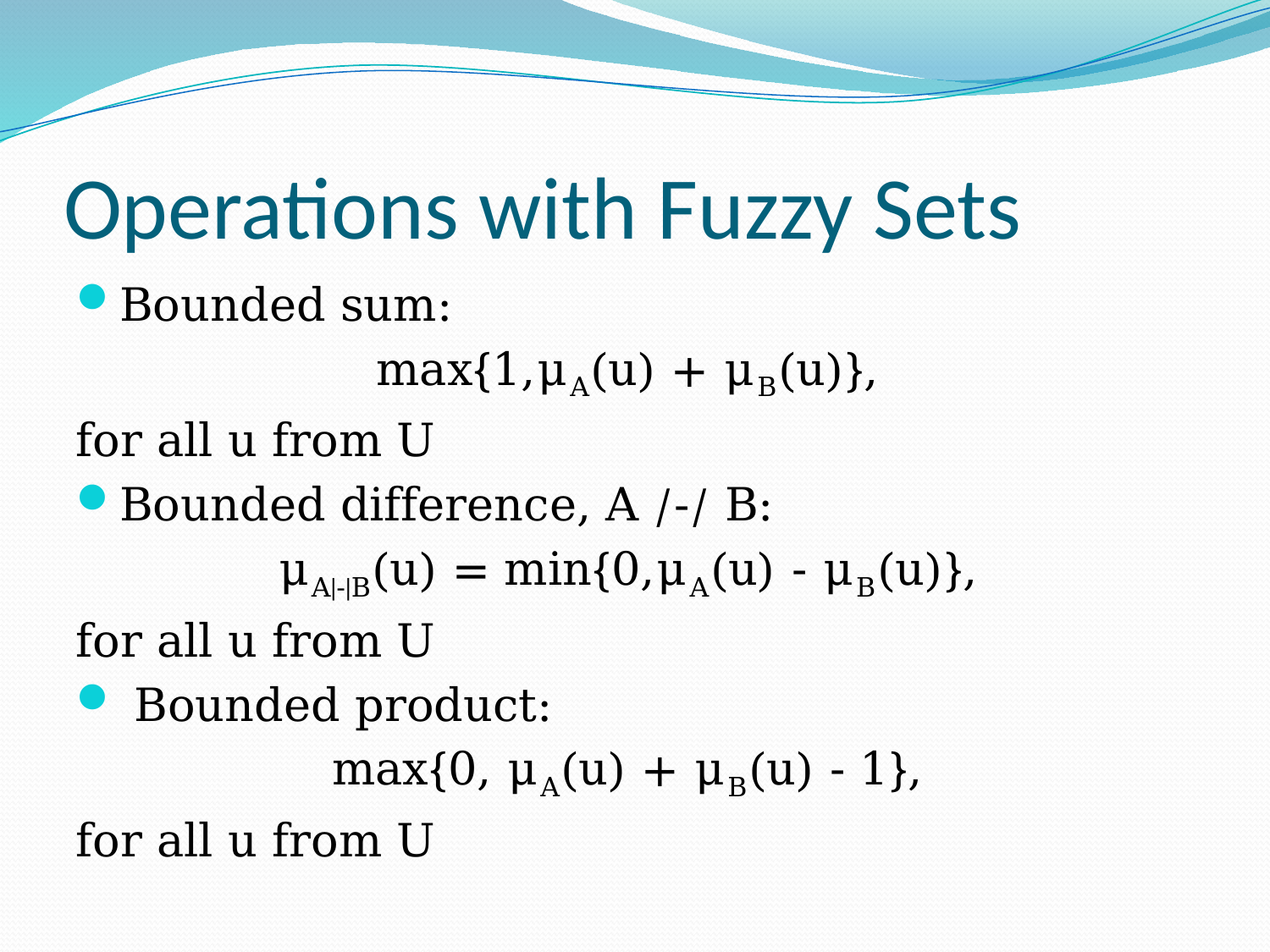

# Operations with Fuzzy Sets
Bounded sum:
max{1,μA(u) + μB(u)},
for all u from U
Bounded difference, A /-/ B:
μA|-|B(u) = min{0,μA(u) - μB(u)},
for all u from U
 Bounded product:
max{0, μA(u) + μB(u) - 1},
for all u from U